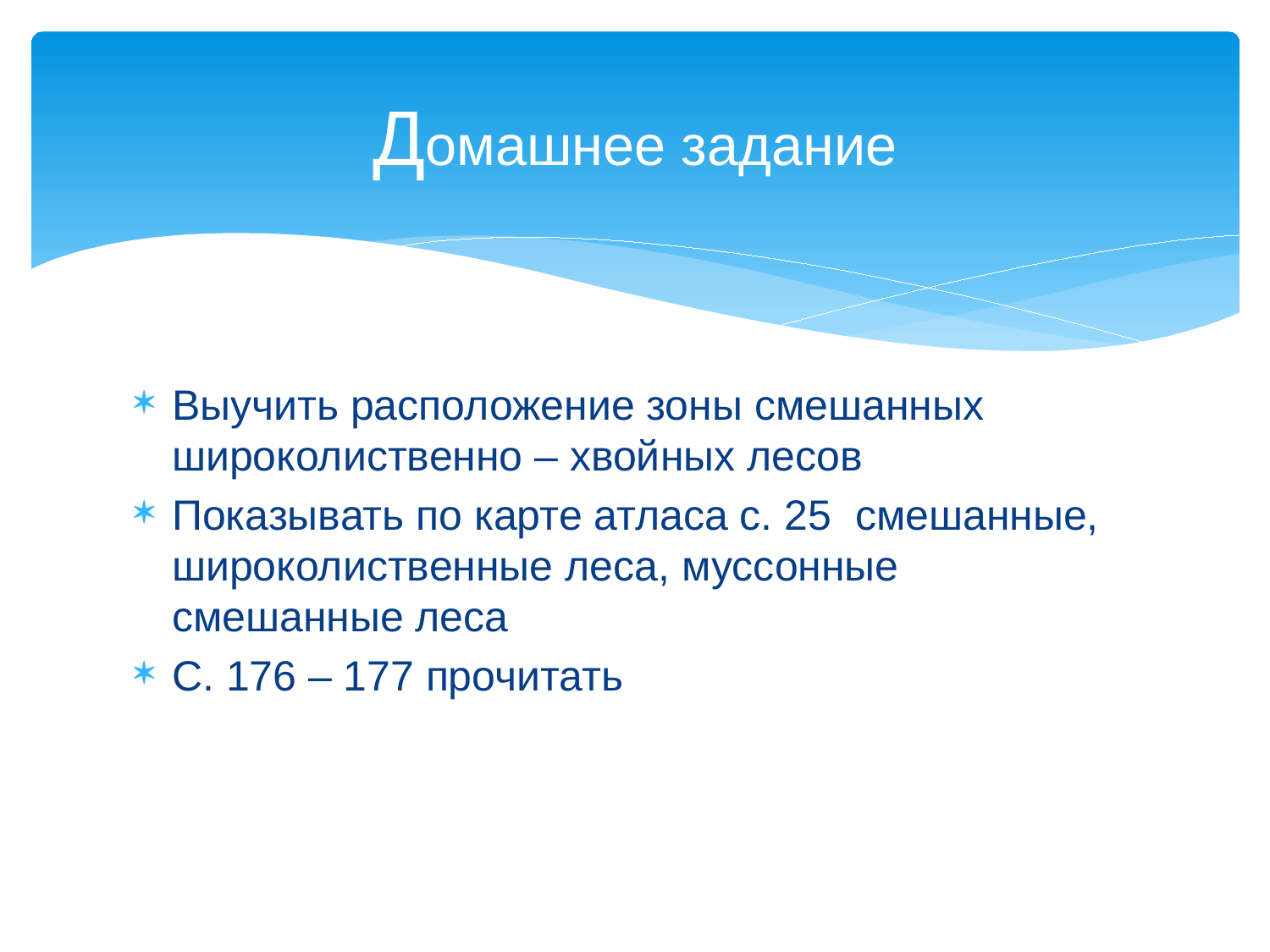

# Домашнее задание
Выучить расположение зоны смешанных широколиственно – хвойных лесов
Показывать по карте атласа с. 25  смешанные, широколиственные леса, муссонные смешанные леса
С. 176 – 177 прочитать